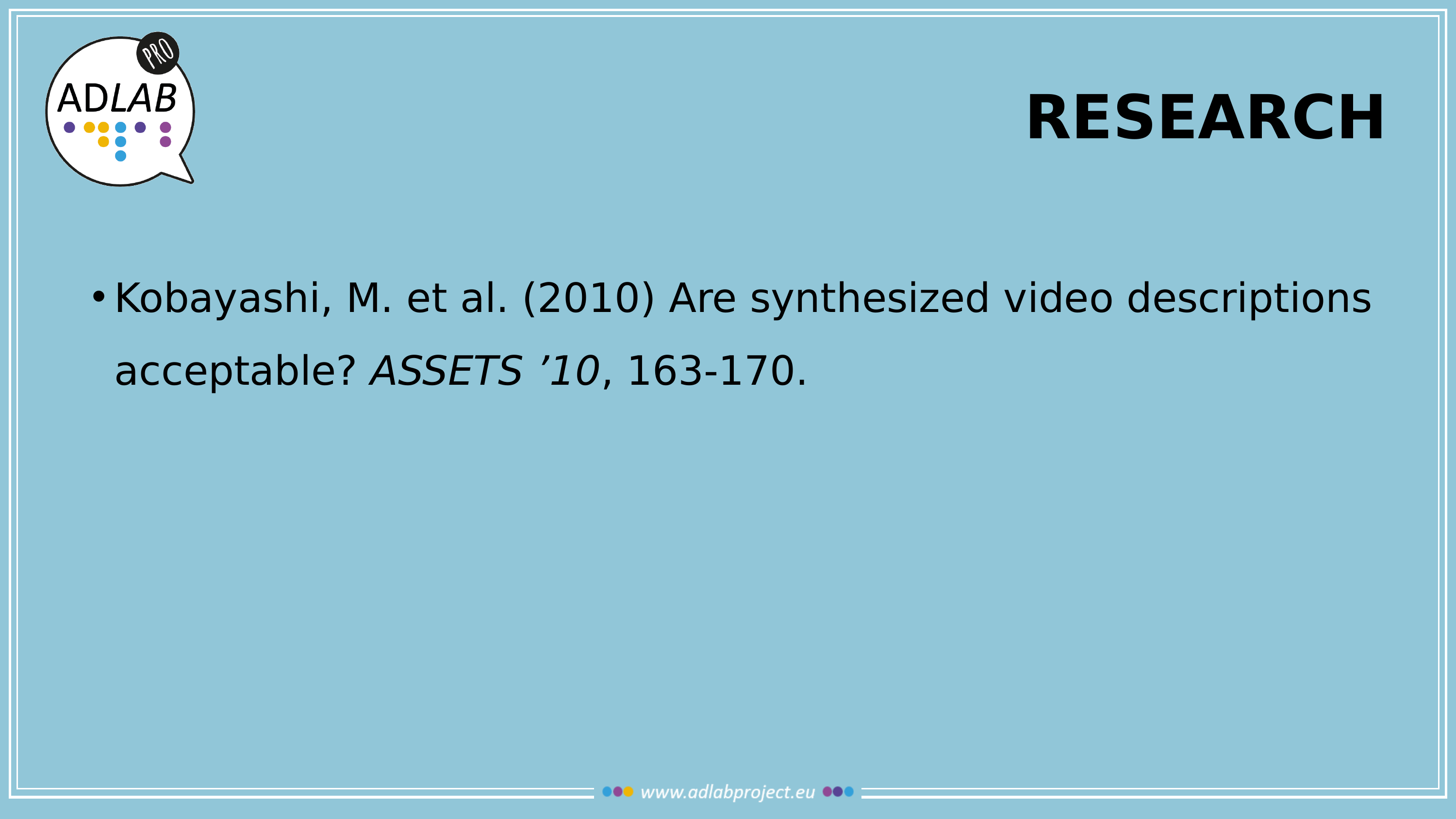

# research
Kobayashi, M. et al. (2010) Are synthesized video descriptions acceptable? ASSETS ’10, 163-170.